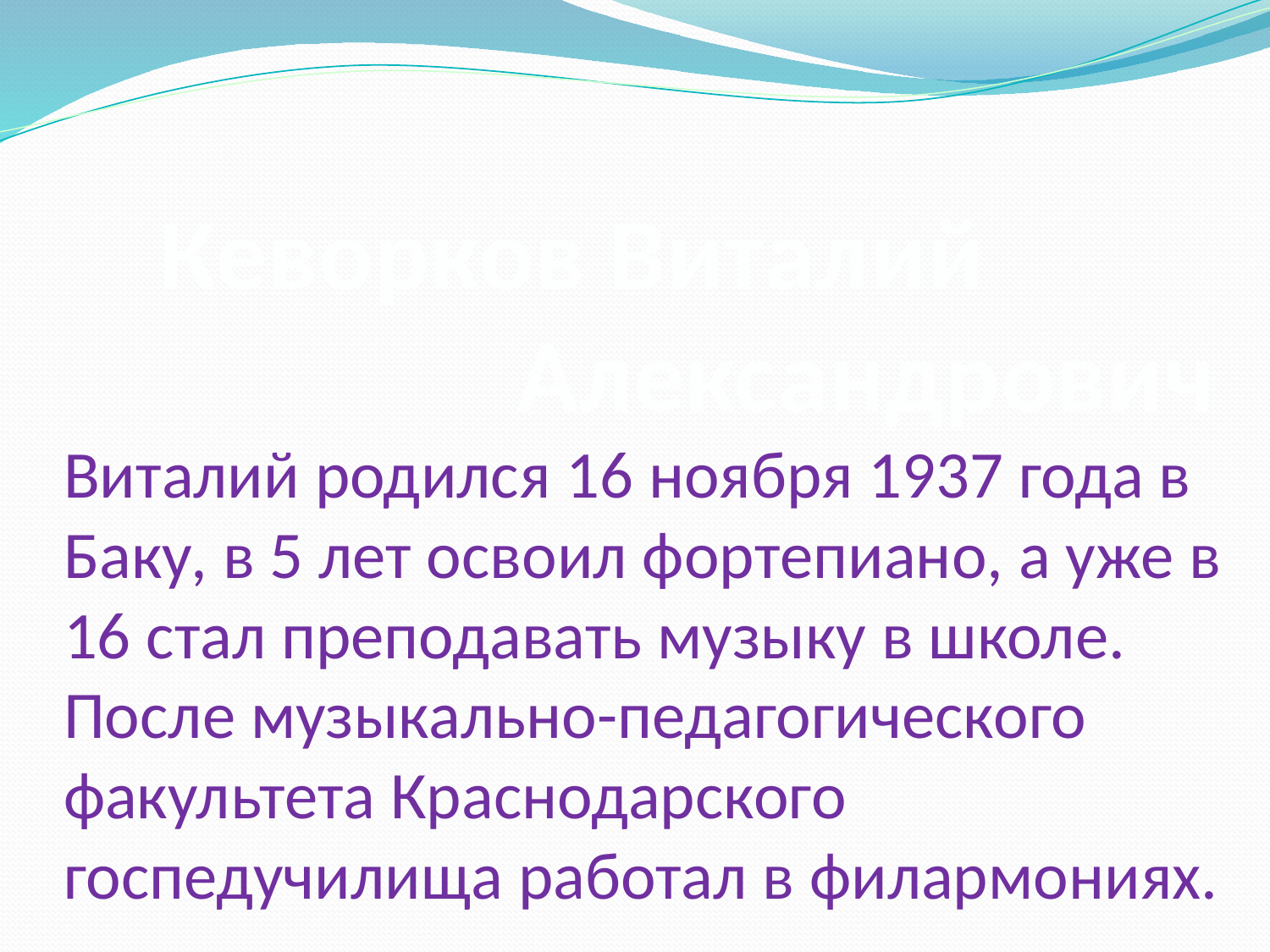

# Кеворков Виталий                              Александрович Виталий родился 16 ноября 1937 года в Баку, в 5 лет освоил фортепиано, а уже в 16 стал преподавать музыку в школе. После музыкально-педагогического факультета Краснодарского госпедучилища работал в филармониях.